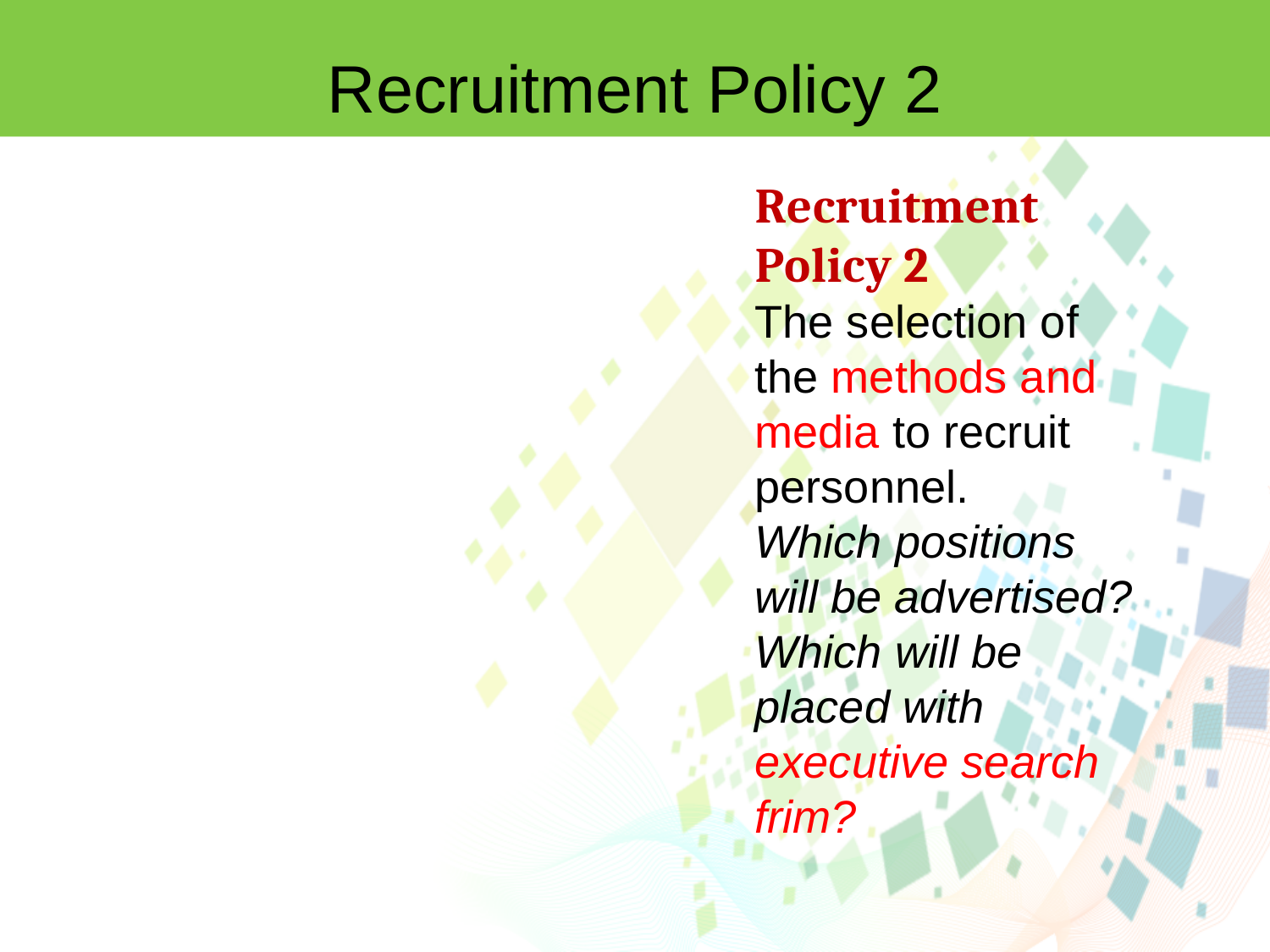

Recruitment Policy 2
Recruitment Policy 2
The selection of the methods and media to recruit personnel.
Which positions will be advertised? Which will be placed with executive search frim?